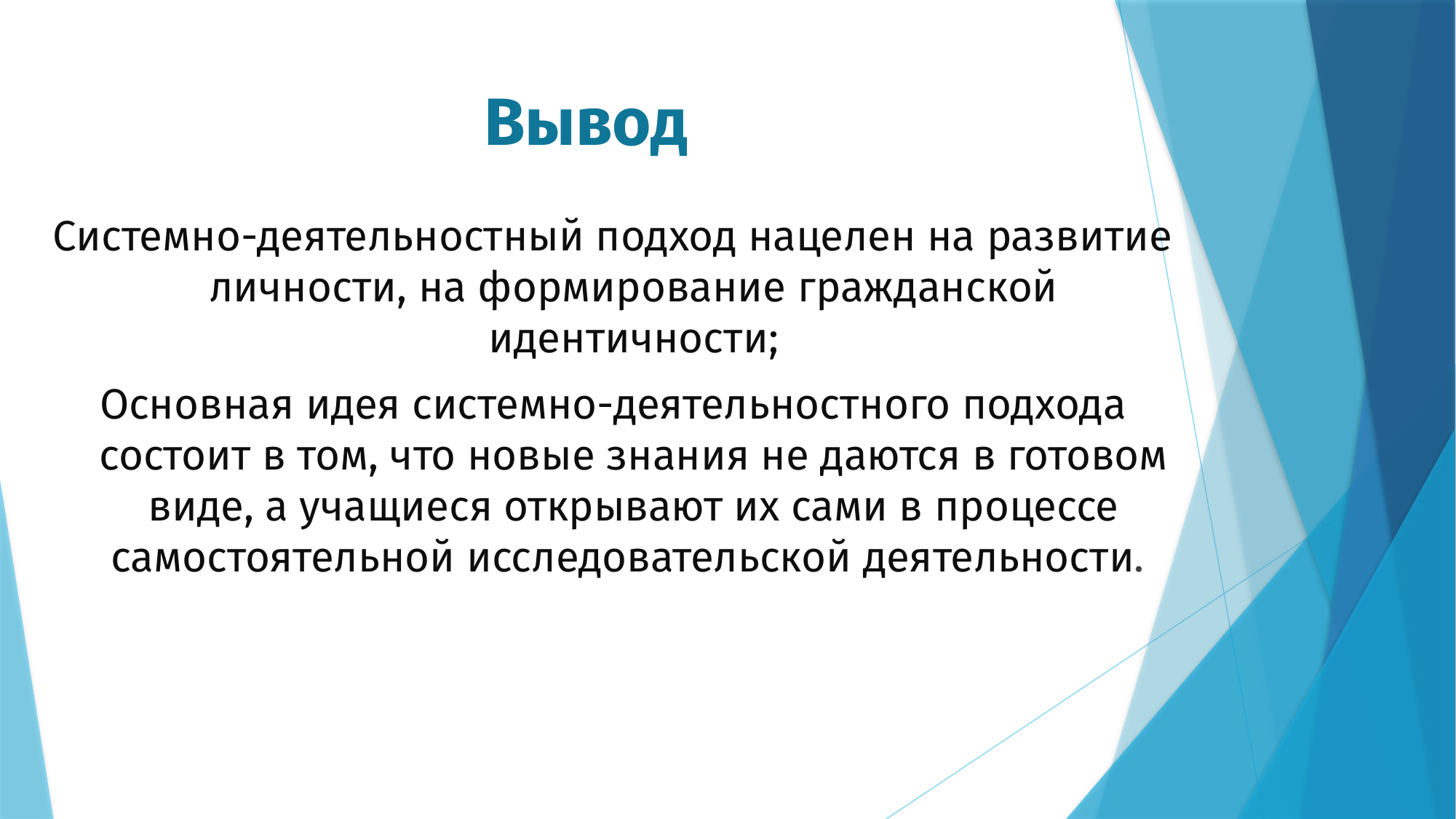

# Вывод
Системно-деятельностный подход нацелен на развитие личности, на формирование гражданской идентичности;
Основная идея системно-деятельностного подхода состоит в том, что новые знания не даются в готовом виде, а учащиеся открывают их сами в процессе самостоятельной исследовательской деятельности.